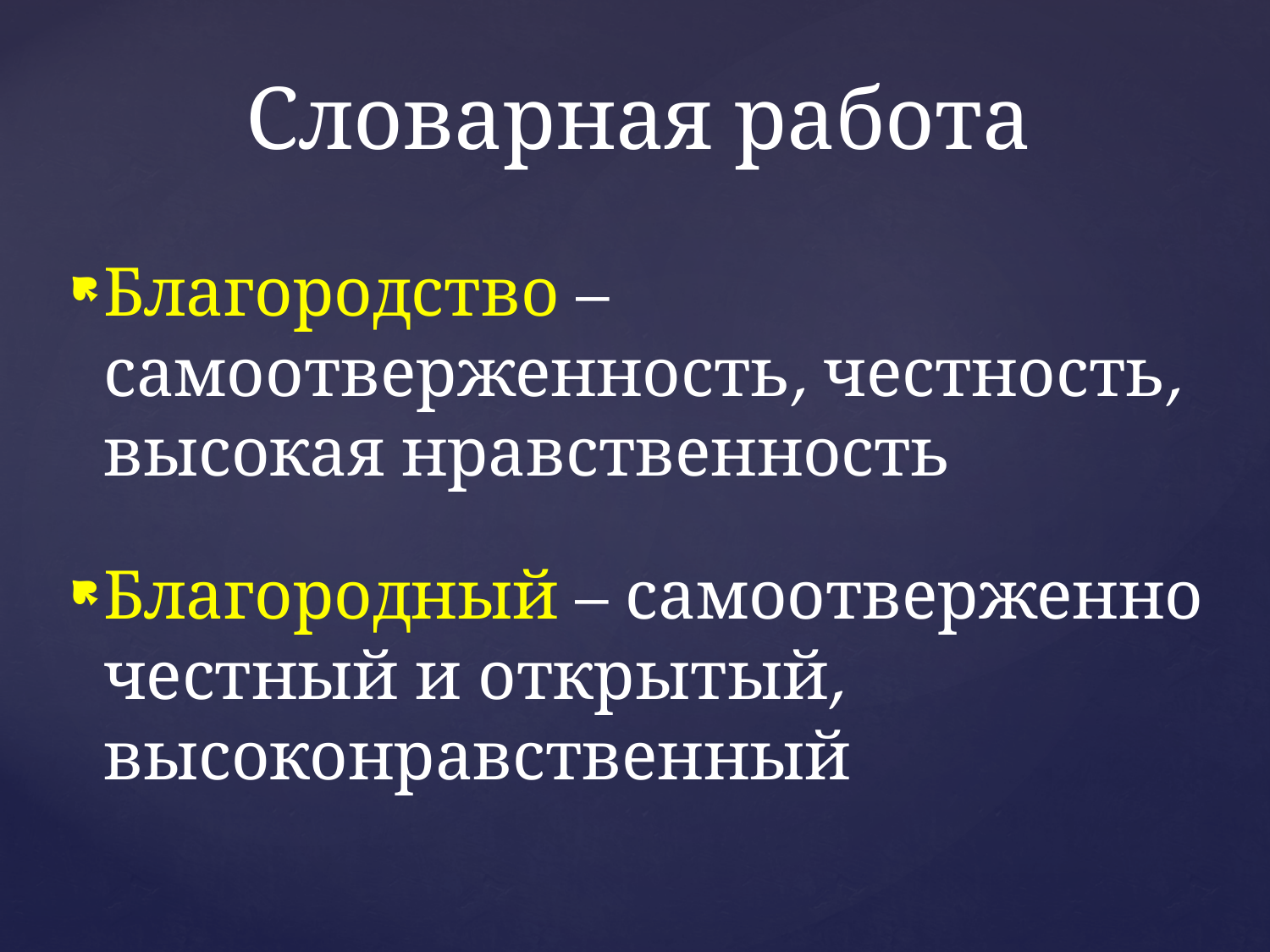

# Словарная работа
Благородство – самоотверженность, честность, высокая нравственность

Благородный – самоотверженно честный и открытый, высоконравственный